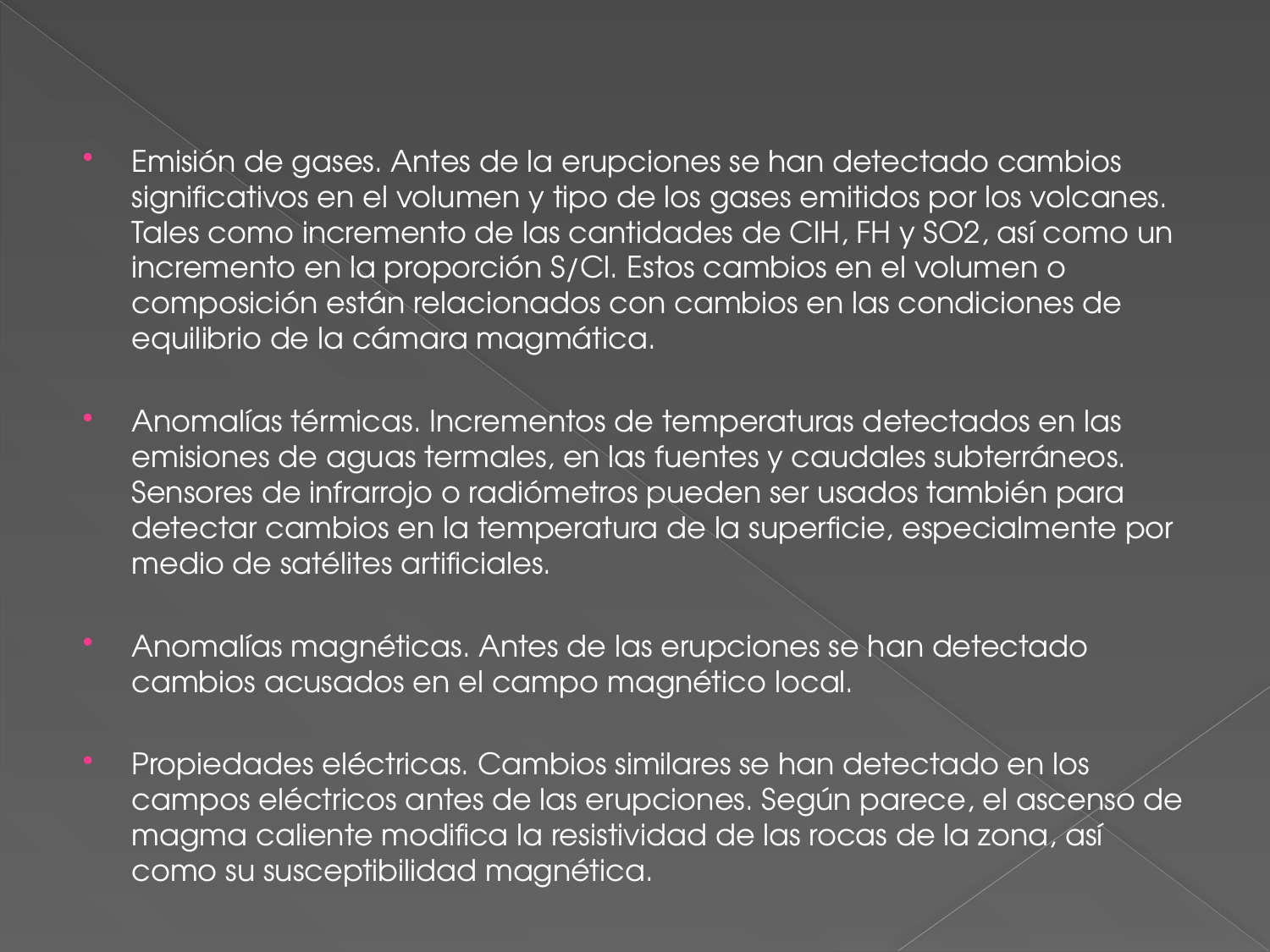

#
Emisión de gases. Antes de la erupciones se han detectado cambios significativos en el volumen y tipo de los gases emitidos por los volcanes. Tales como incremento de las cantidades de ClH, FH y SO2, así como un incremento en la proporción S/Cl. Estos cambios en el volumen o composición están relacionados con cambios en las condiciones de equilibrio de la cámara magmática.

Anomalías térmicas. Incrementos de temperaturas detectados en las emisiones de aguas termales, en las fuentes y caudales subterráneos. Sensores de infrarrojo o radiómetros pueden ser usados también para detectar cambios en la temperatura de la superficie, especialmente por medio de satélites artificiales.

Anomalías magnéticas. Antes de las erupciones se han detectado cambios acusados en el campo magnético local.

Propiedades eléctricas. Cambios similares se han detectado en los campos eléctricos antes de las erupciones. Según parece, el ascenso de magma caliente modifica la resistividad de las rocas de la zona, así como su susceptibilidad magnética.